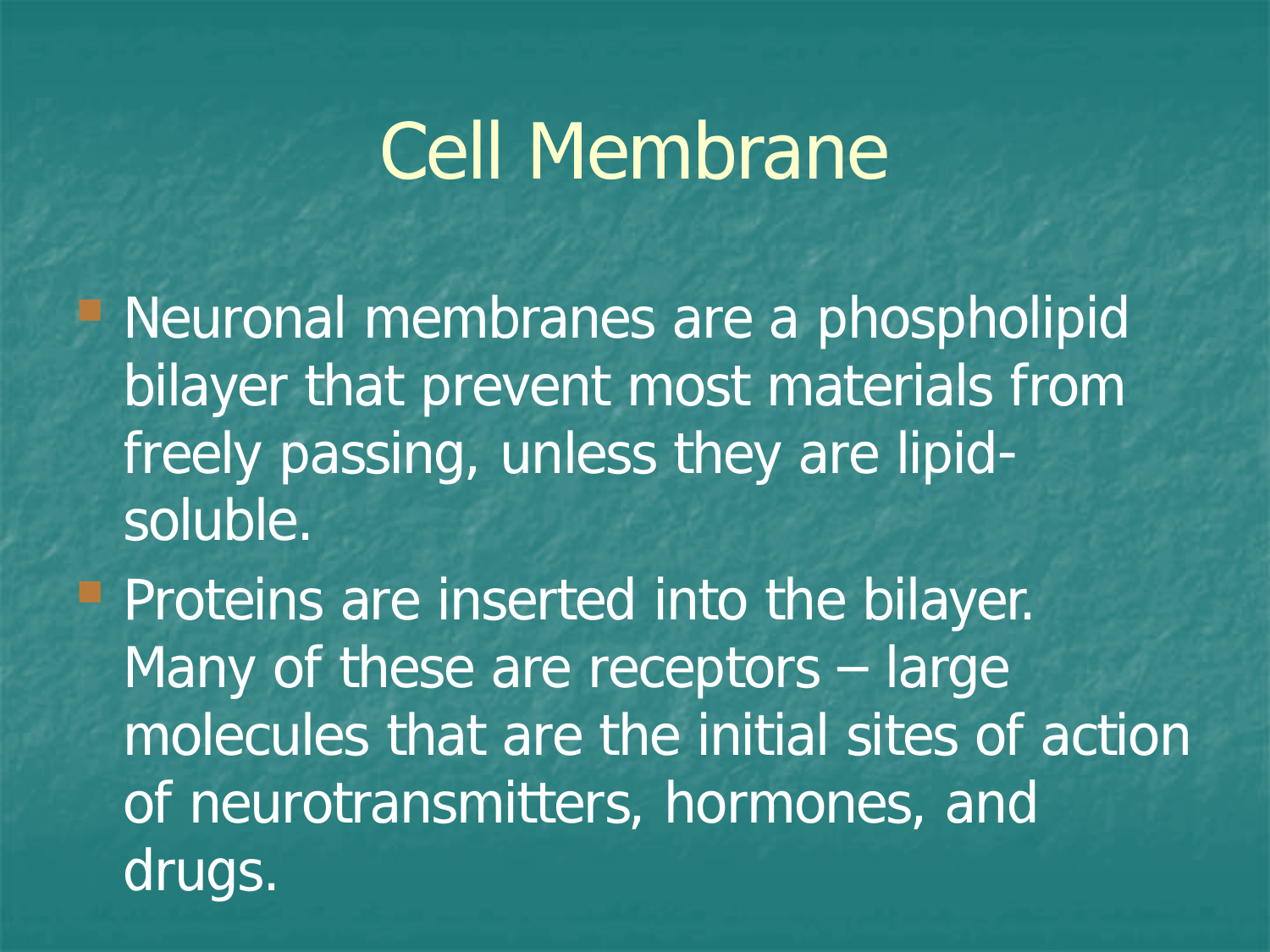

# Cell Membrane
Neuronal membranes are a phospholipid bilayer that prevent most materials from freely passing, unless they are lipid-soluble.
Proteins are inserted into the bilayer.  Many of these are receptors – large molecules that are the initial sites of action of neurotransmitters, hormones, and drugs.